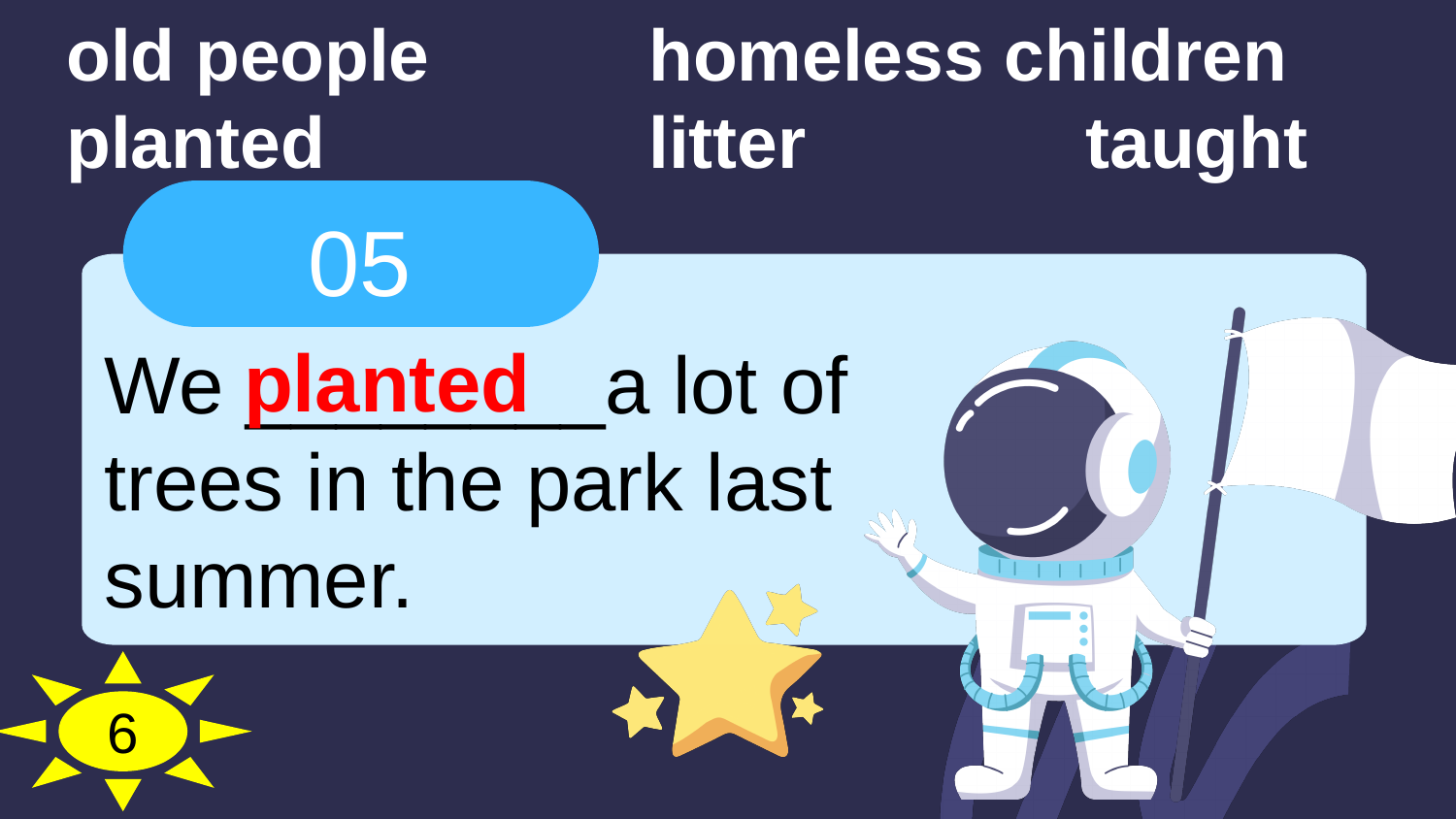

old people 		homeless children planted 			litter 		taught

05

planted
We ________a lot of trees in the park last summer.

6